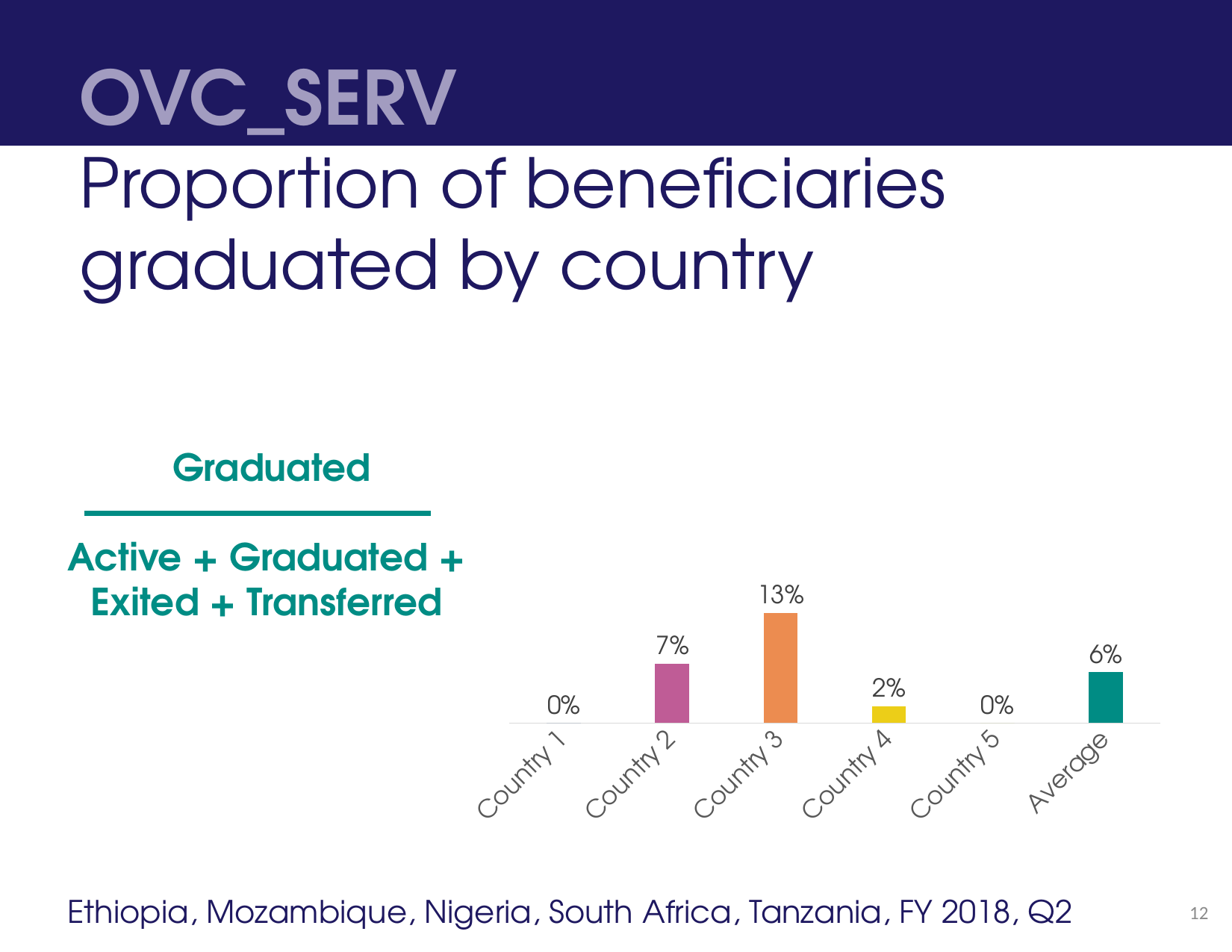

# OVC_SERV
Proportion of beneficiaries graduated by country

### Chart

| Category |  |
|---|---|
| Country 1 | 0.0 |
| Country 2 | 0.07 |
| Country 3 | 0.13 |
| Country 4 | 0.02 |
| Country 5 | 0.0 |
| Average | 0.06 |
Graduated

Active + Graduated +
Exited + Transferred

Ethiopia, Mozambique, Nigeria, South Africa, Tanzania, FY 2018, Q2
12